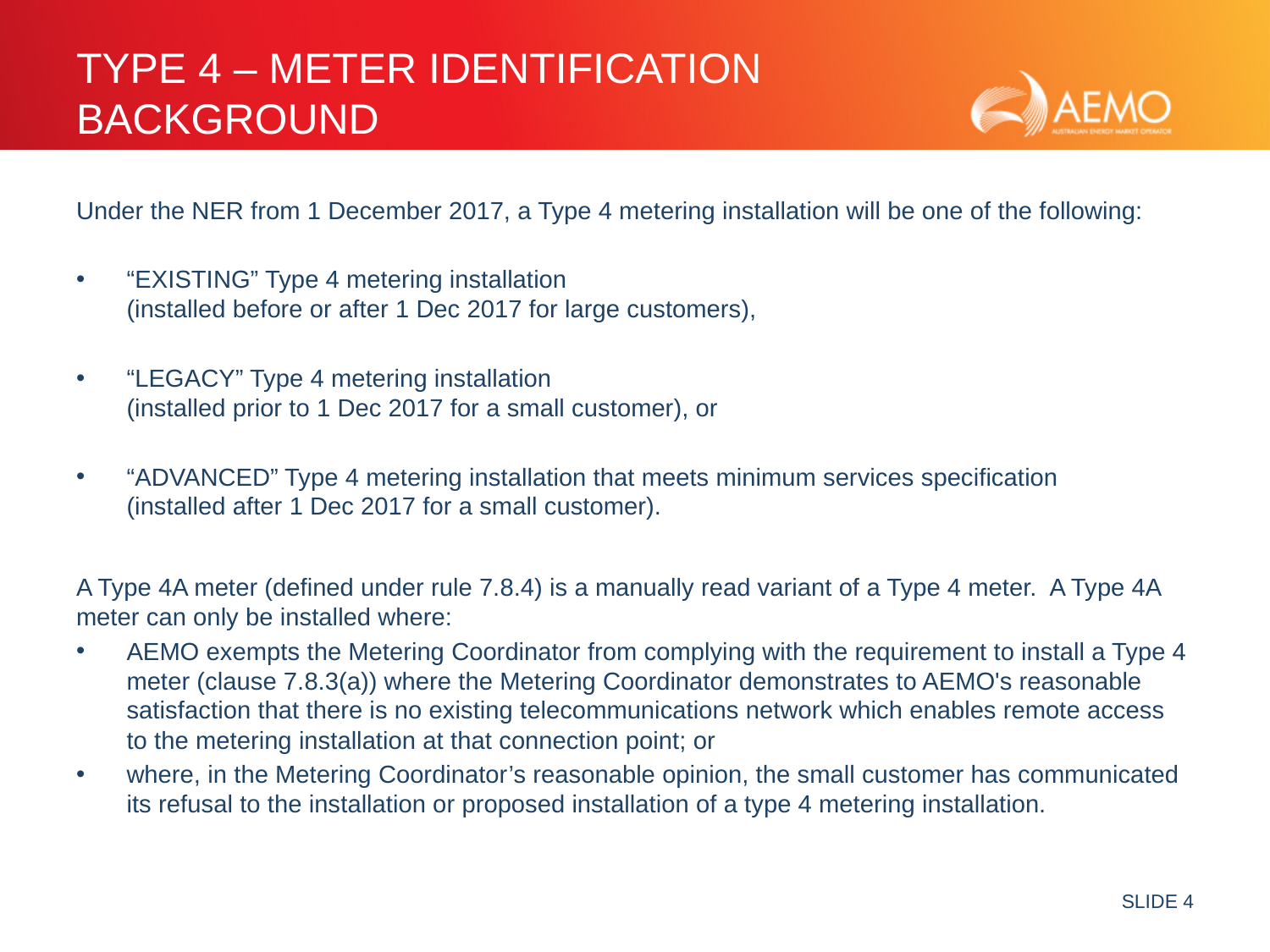

# Type 4 – Meter Identification Background
Under the NER from 1 December 2017, a Type 4 metering installation will be one of the following:

“EXISTING” Type 4 metering installation
(installed before or after 1 Dec 2017 for large customers),

“LEGACY” Type 4 metering installation
(installed prior to 1 Dec 2017 for a small customer), or

“ADVANCED” Type 4 metering installation that meets minimum services specification
(installed after 1 Dec 2017 for a small customer).

A Type 4A meter (defined under rule 7.8.4) is a manually read variant of a Type 4 meter.  A Type 4A meter can only be installed where:
AEMO exempts the Metering Coordinator from complying with the requirement to install a Type 4 meter (clause 7.8.3(a)) where the Metering Coordinator demonstrates to AEMO's reasonable satisfaction that there is no existing telecommunications network which enables remote access to the metering installation at that connection point; or
where, in the Metering Coordinator’s reasonable opinion, the small customer has communicated its refusal to the installation or proposed installation of a type 4 metering installation.